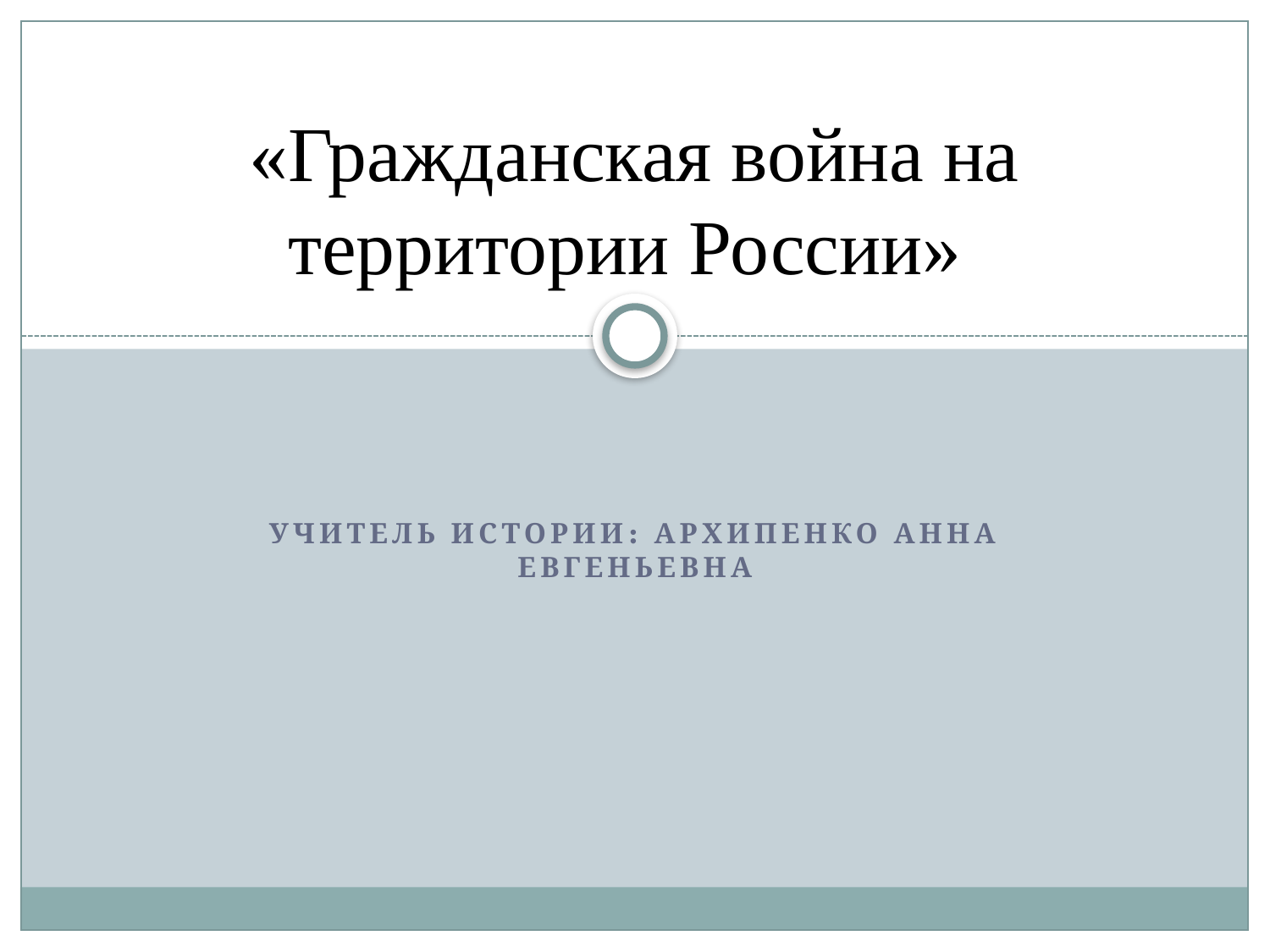

# «Гражданская война на территории России»

Учитель истории: Архипенко Анна Евгеньевна